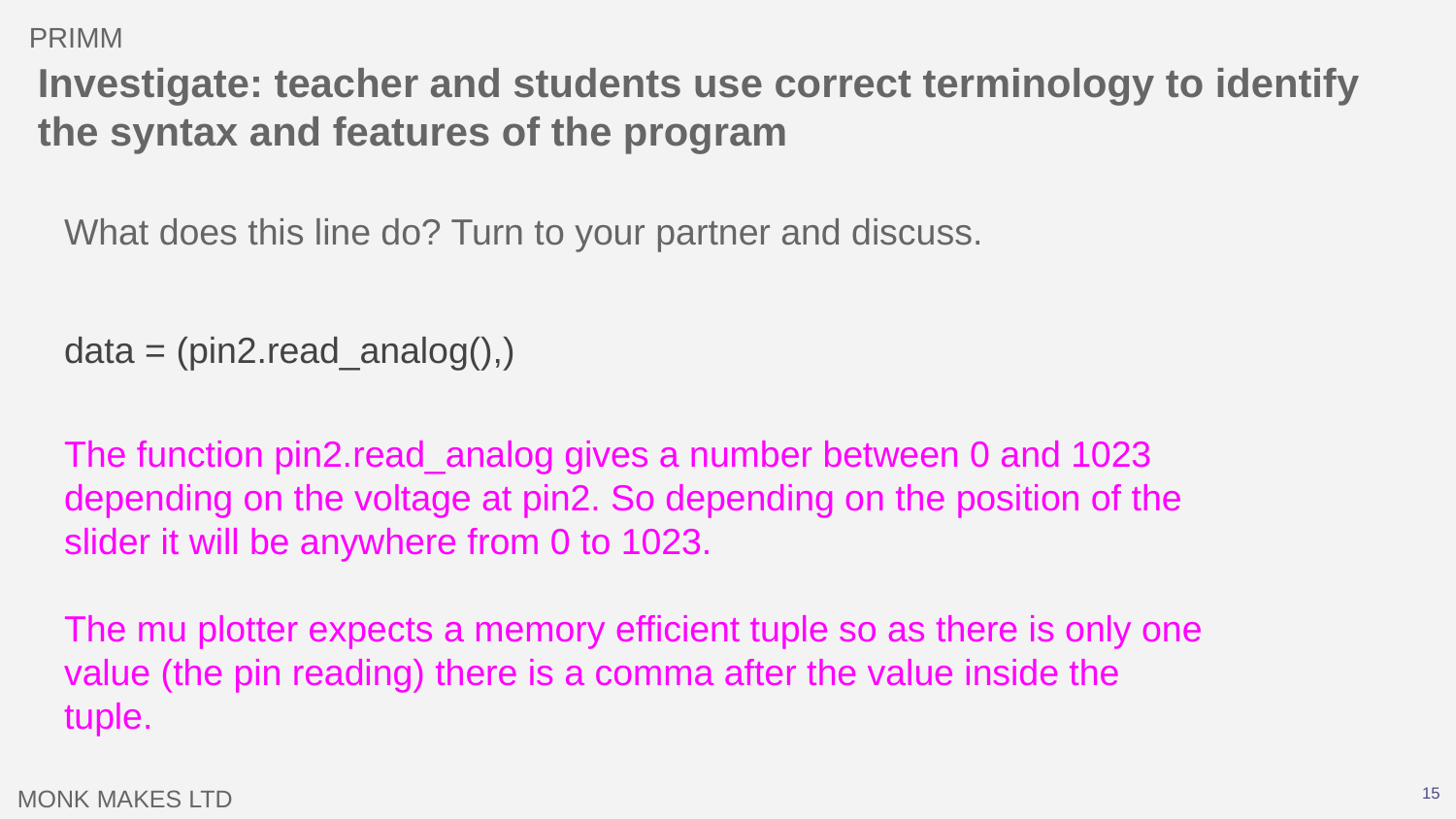

PRIMM
# Investigate: teacher and students use correct terminology to identify the syntax and features of the program
What does this line do? Turn to your partner and discuss.

data = (pin2.read_analog(),)

The function pin2.read_analog gives a number between 0 and 1023 depending on the voltage at pin2. So depending on the position of the slider it will be anywhere from 0 to 1023.

The mu plotter expects a memory efficient tuple so as there is only one value (the pin reading) there is a comma after the value inside the tuple.
15